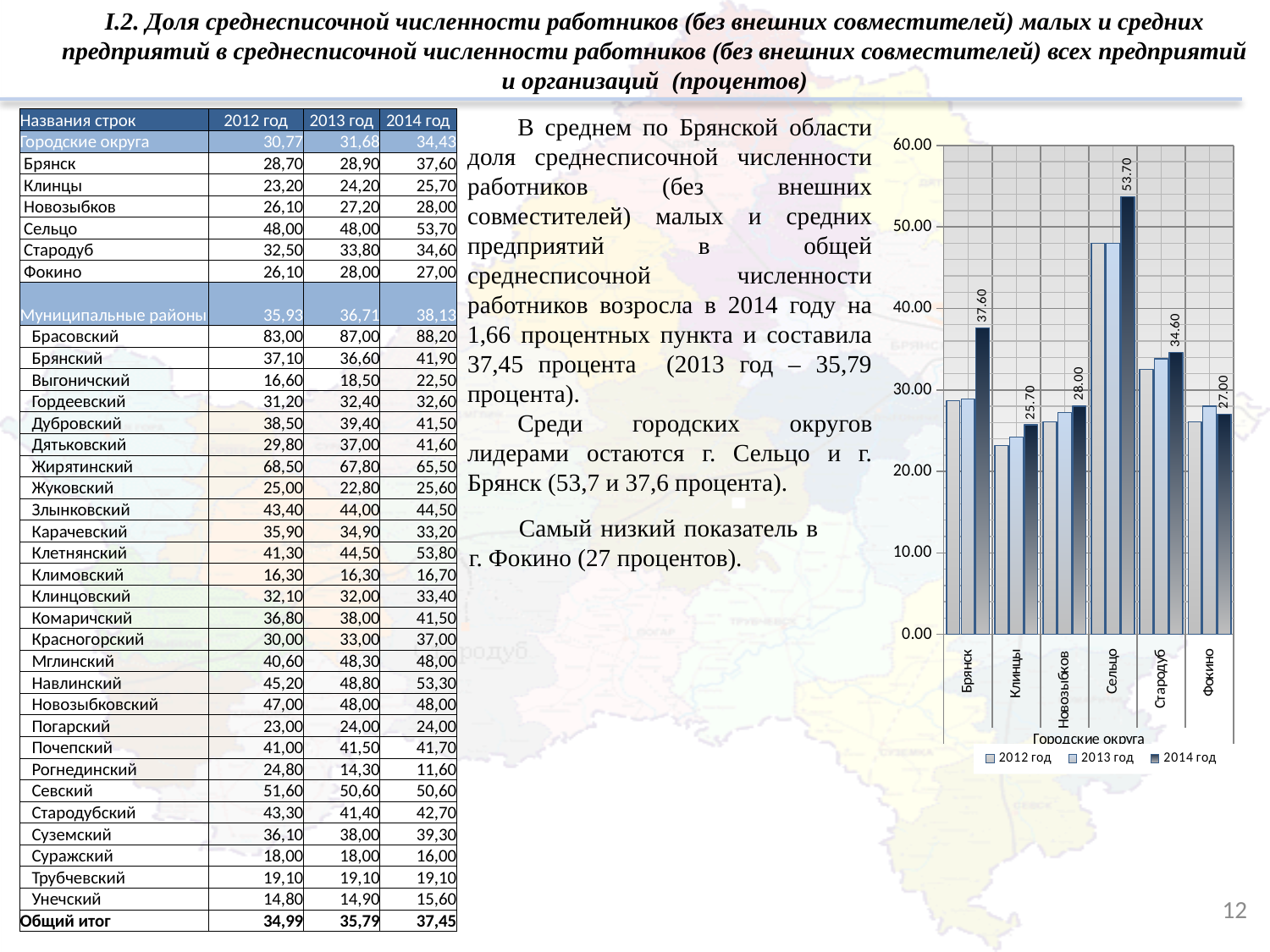

I.2. Доля среднесписочной численности работников (без внешних совместителей) малых и средних предприятий в среднесписочной численности работников (без внешних совместителей) всех предприятий и организаций  (процентов)
В среднем по Брянской области доля среднесписочной численности работников (без внешних совместителей) малых и средних предприятий в общей среднесписочной численности работников возросла в 2014 году на 1,66 процентных пункта и составила 37,45 процента  (2013 год – 35,79 процента).
Среди городских округов лидерами остаются г. Сельцо и г. Брянск (53,7 и 37,6 процента).
| Названия строк | 2012 год | 2013 год | 2014 год |
| --- | --- | --- | --- |
| Городские округа | 30,77 | 31,68 | 34,43 |
| Брянск | 28,70 | 28,90 | 37,60 |
| Клинцы | 23,20 | 24,20 | 25,70 |
| Новозыбков | 26,10 | 27,20 | 28,00 |
| Сельцо | 48,00 | 48,00 | 53,70 |
| Стародуб | 32,50 | 33,80 | 34,60 |
| Фокино | 26,10 | 28,00 | 27,00 |
| Муниципальные районы | 35,93 | 36,71 | 38,13 |
| Брасовский | 83,00 | 87,00 | 88,20 |
| Брянский | 37,10 | 36,60 | 41,90 |
| Выгоничский | 16,60 | 18,50 | 22,50 |
| Гордеевский | 31,20 | 32,40 | 32,60 |
| Дубровский | 38,50 | 39,40 | 41,50 |
| Дятьковский | 29,80 | 37,00 | 41,60 |
| Жирятинский | 68,50 | 67,80 | 65,50 |
| Жуковский | 25,00 | 22,80 | 25,60 |
| Злынковский | 43,40 | 44,00 | 44,50 |
| Карачевский | 35,90 | 34,90 | 33,20 |
| Клетнянский | 41,30 | 44,50 | 53,80 |
| Климовский | 16,30 | 16,30 | 16,70 |
| Клинцовский | 32,10 | 32,00 | 33,40 |
| Комаричский | 36,80 | 38,00 | 41,50 |
| Красногорский | 30,00 | 33,00 | 37,00 |
| Мглинский | 40,60 | 48,30 | 48,00 |
| Навлинский | 45,20 | 48,80 | 53,30 |
| Новозыбковский | 47,00 | 48,00 | 48,00 |
| Погарский | 23,00 | 24,00 | 24,00 |
| Почепский | 41,00 | 41,50 | 41,70 |
| Рогнединский | 24,80 | 14,30 | 11,60 |
| Севский | 51,60 | 50,60 | 50,60 |
| Стародубский | 43,30 | 41,40 | 42,70 |
| Суземский | 36,10 | 38,00 | 39,30 |
| Суражский | 18,00 | 18,00 | 16,00 |
| Трубчевский | 19,10 | 19,10 | 19,10 |
| Унечский | 14,80 | 14,90 | 15,60 |
| Общий итог | 34,99 | 35,79 | 37,45 |

### Chart

| Category | 2012 год | 2013 год | 2014 год |
|---|---|---|---|
|  Брянск | 28.7 | 28.9 | 37.6 |
|  Клинцы | 23.2 | 24.2 | 25.7 |
|  Новозыбков | 26.1 | 27.2 | 28.0 |
|  Сельцо | 48.0 | 48.0 | 53.7 |
|  Стародуб | 32.5 | 33.800000000000004 | 34.6 |
|  Фокино | 26.1 | 28.0 | 27.0 |
Самый низкий показатель в      г. Фокино (27 процентов).
12